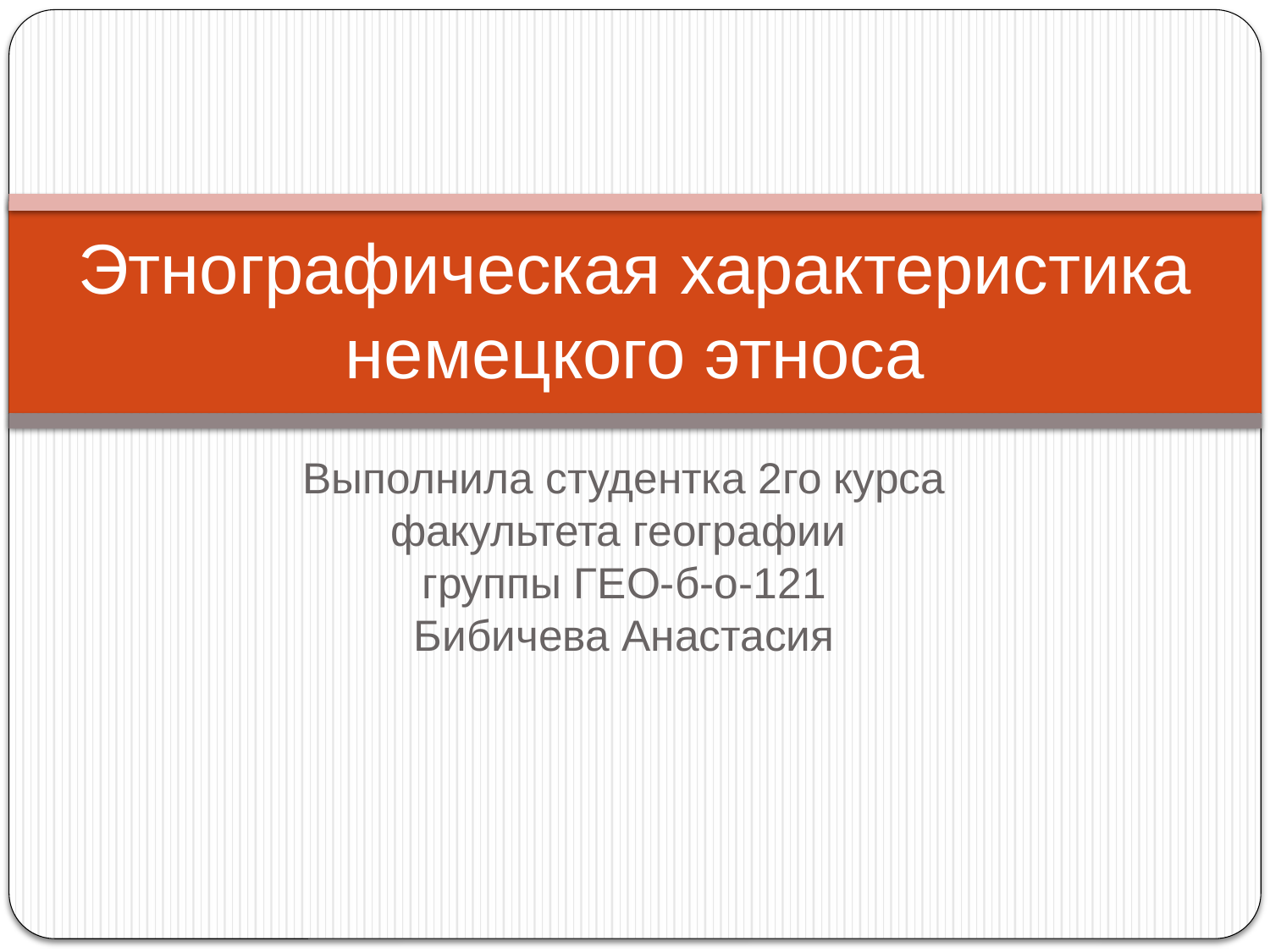

# Этнографическая характеристика немецкого этноса
Выполнила студентка 2го курса
факультета географии
группы ГЕО-б-о-121
Бибичева Анастасия